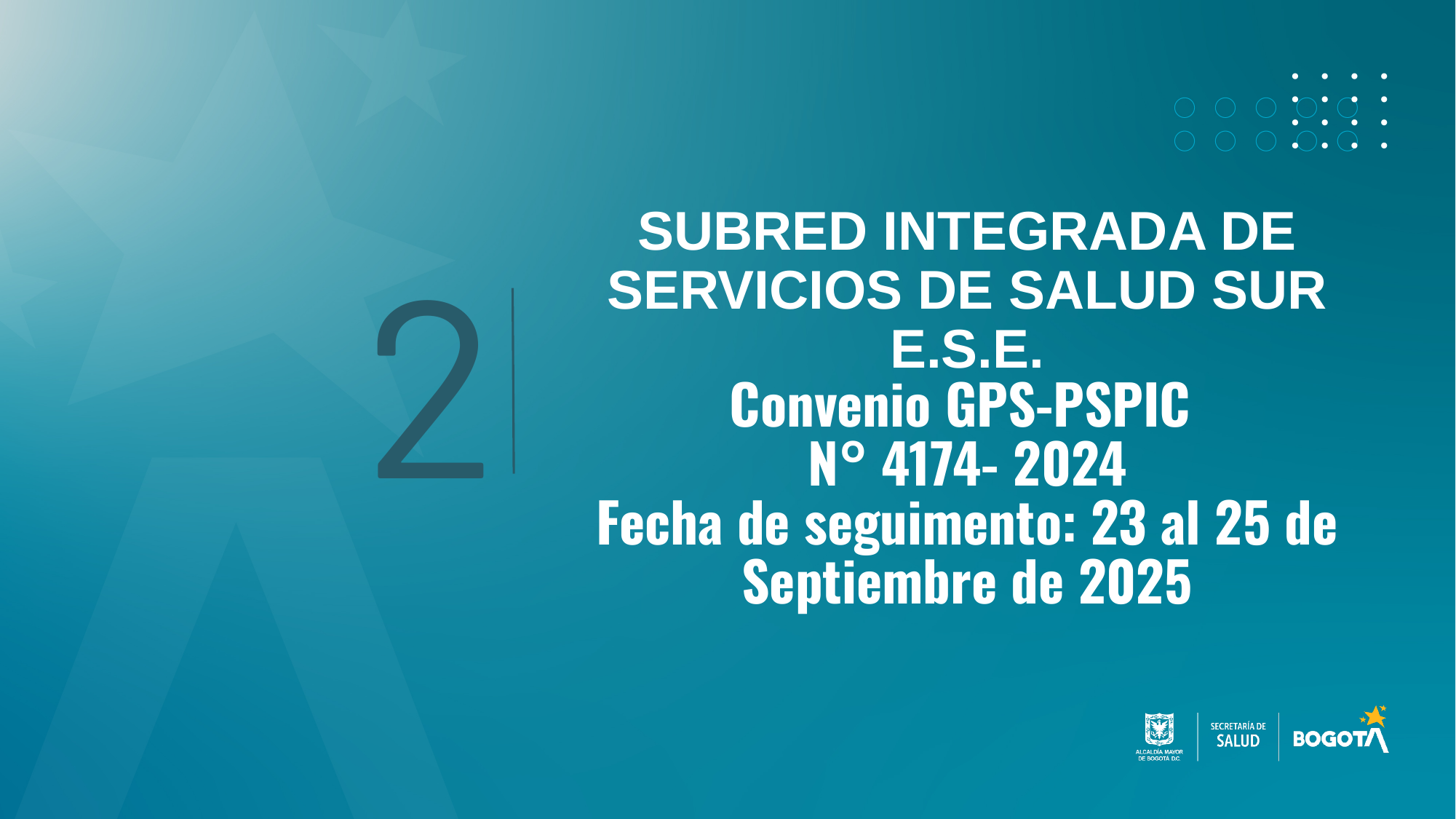

# SUBRED INTEGRADA DE SERVICIOS DE SALUD SUR E.S.E. Convenio GPS-PSPIC N° 4174- 2024 Fecha de seguimento: 23 al 25 de Septiembre de 2025
2